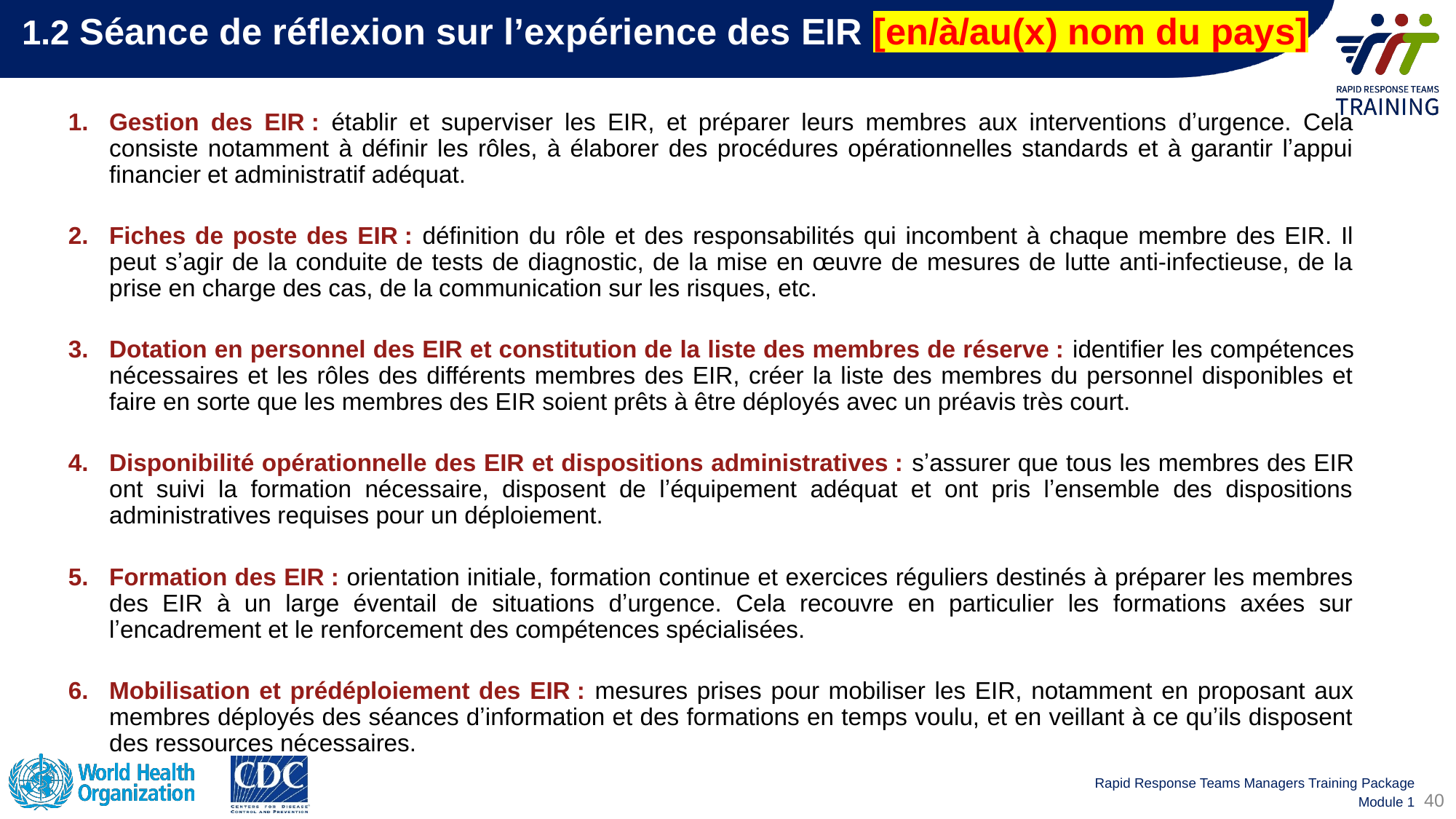

1.2 Séance de réflexion sur lʼexpérience des EIR [en/à/au(x) nom du pays]

Gestion des EIR : établir et superviser les EIR, et préparer leurs membres aux interventions dʼurgence. Cela consiste notamment à définir les rôles, à élaborer des procédures opérationnelles standards et à garantir lʼappui financier et administratif adéquat.

Fiches de poste des EIR : définition du rôle et des responsabilités qui incombent à chaque membre des EIR. Il peut sʼagir de la conduite de tests de diagnostic, de la mise en œuvre de mesures de lutte anti-infectieuse, de la prise en charge des cas, de la communication sur les risques, etc.

Dotation en personnel des EIR et constitution de la liste des membres de réserve : identifier les compétences nécessaires et les rôles des différents membres des EIR, créer la liste des membres du personnel disponibles et faire en sorte que les membres des EIR soient prêts à être déployés avec un préavis très court.

Disponibilité opérationnelle des EIR et dispositions administratives : sʼassurer que tous les membres des EIR ont suivi la formation nécessaire, disposent de lʼéquipement adéquat et ont pris lʼensemble des dispositions administratives requises pour un déploiement.

Formation des EIR : orientation initiale, formation continue et exercices réguliers destinés à préparer les membres des EIR à un large éventail de situations dʼurgence. Cela recouvre en particulier les formations axées sur lʼencadrement et le renforcement des compétences spécialisées.

Mobilisation et prédéploiement des EIR : mesures prises pour mobiliser les EIR, notamment en proposant aux membres déployés des séances dʼinformation et des formations en temps voulu, et en veillant à ce quʼils disposent des ressources nécessaires.

40